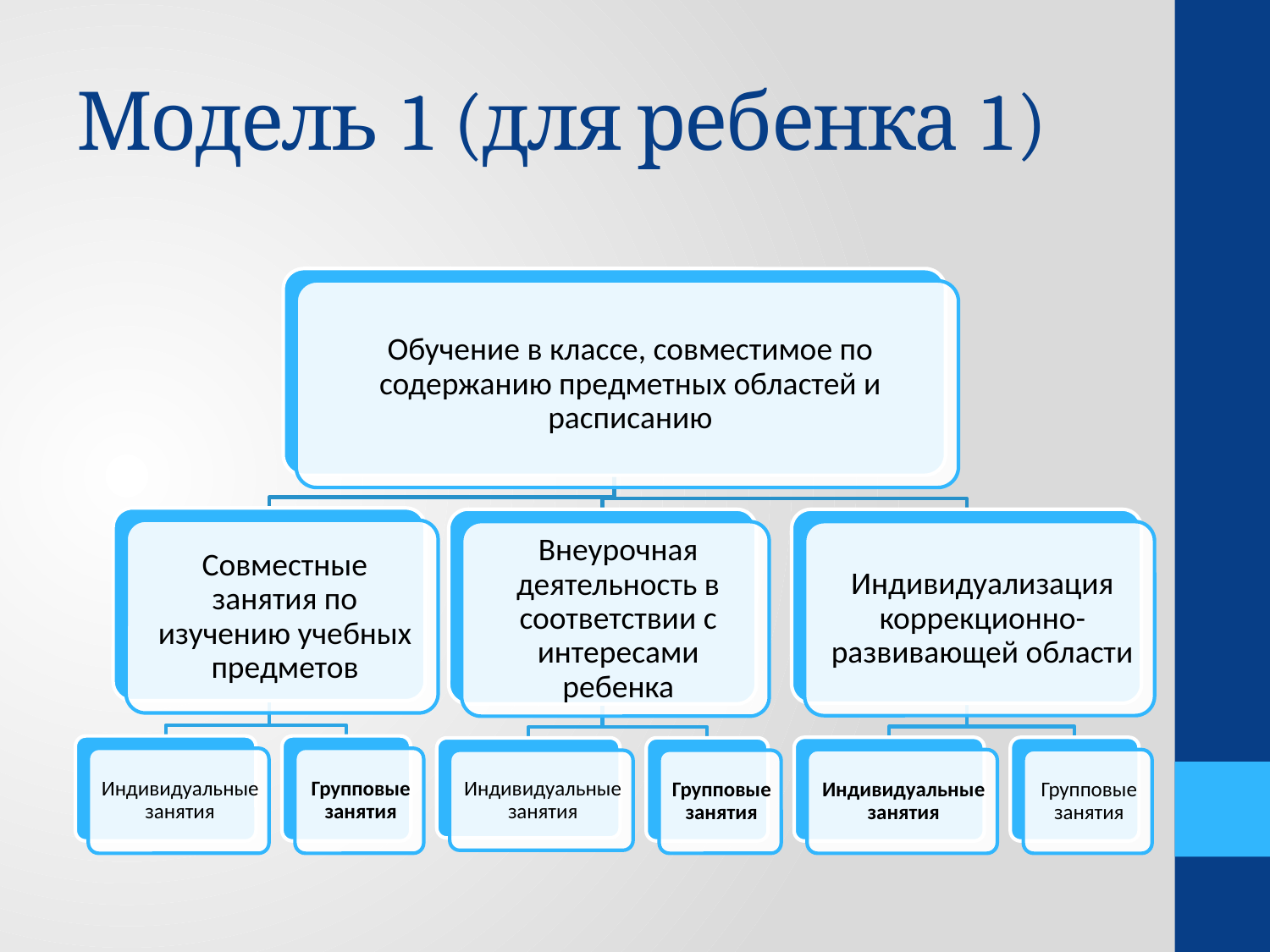

# Модель 1 (для ребенка 1)
Обучение в классе, совместимое по содержанию предметных областей и расписанию
Совместные занятия по изучению учебных предметов
Индивидуальные занятия
Групповые занятия
Внеурочная деятельность в соответствии с интересами ребенка
Индивидуальные занятия
Групповые занятия
Индивидуализация коррекционно-развивающей области
Индивидуальные занятия
Групповые занятия